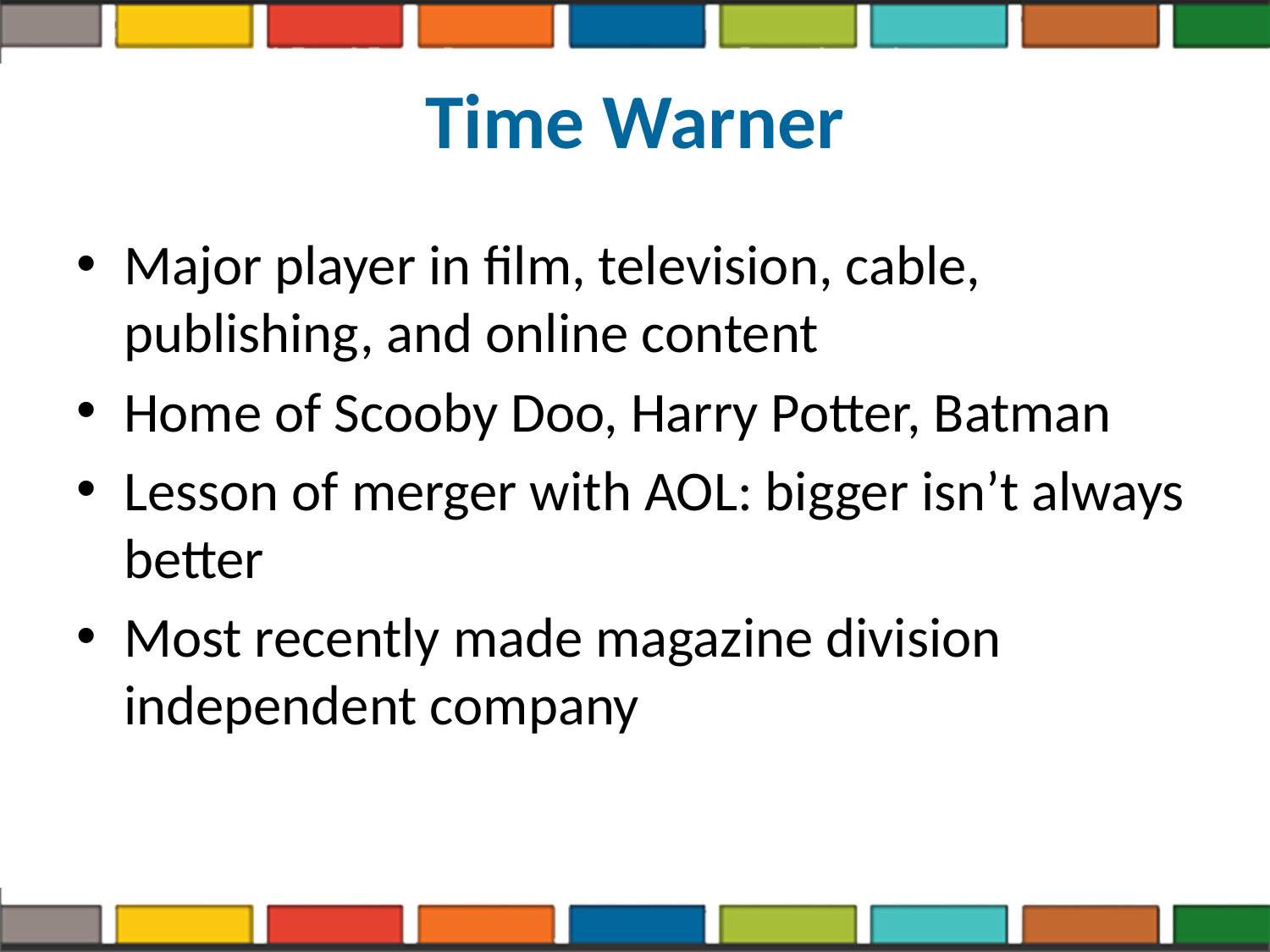

# Time Warner
Major player in film, television, cable, publishing, and online content
Home of Scooby Doo, Harry Potter, Batman
Lesson of merger with AOL: bigger isn’t always better
Most recently made magazine division independent company